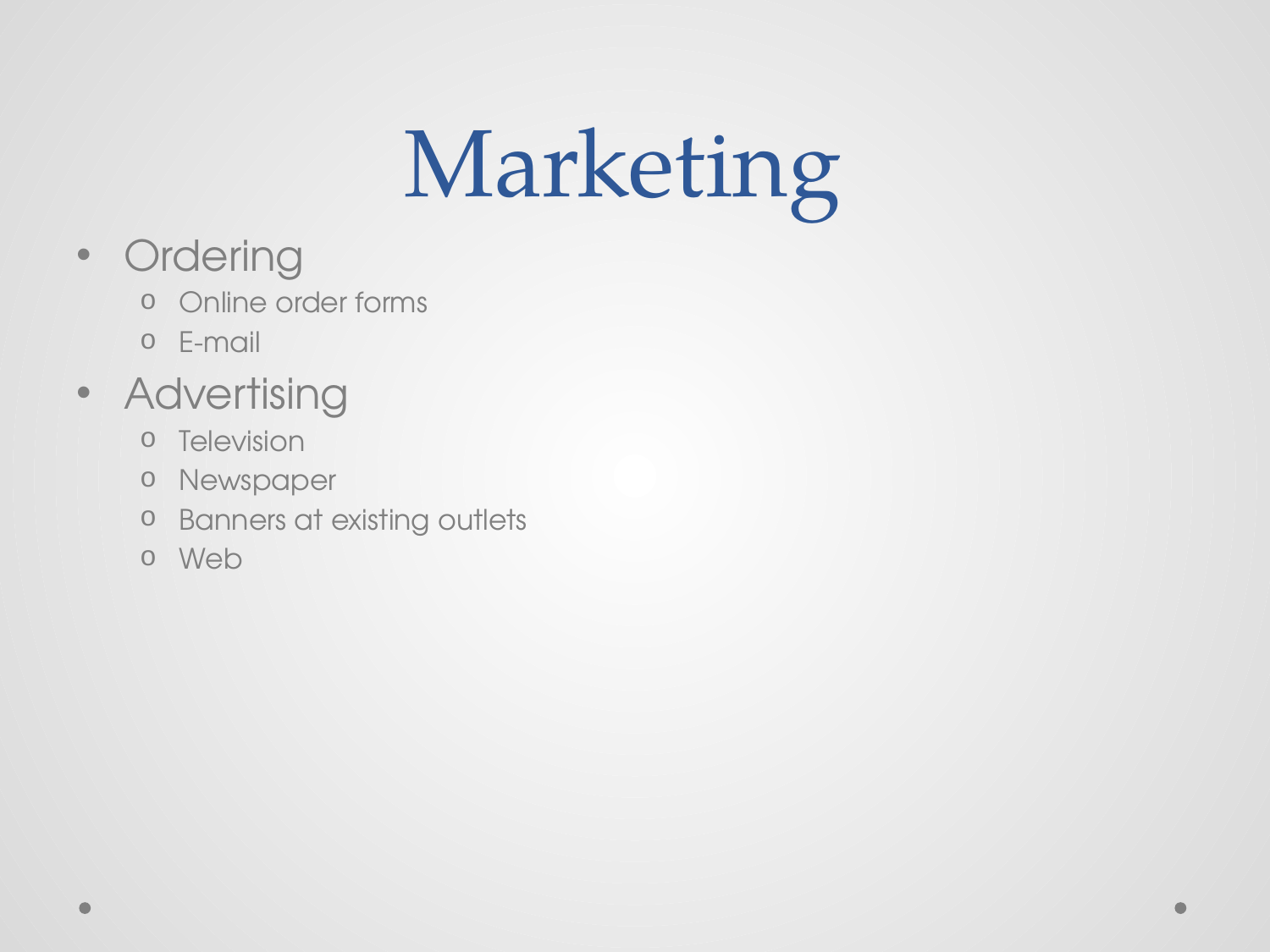

# Marketing
Ordering
Online order forms
E-mail
Advertising
Television
Newspaper
Banners at existing outlets
Web